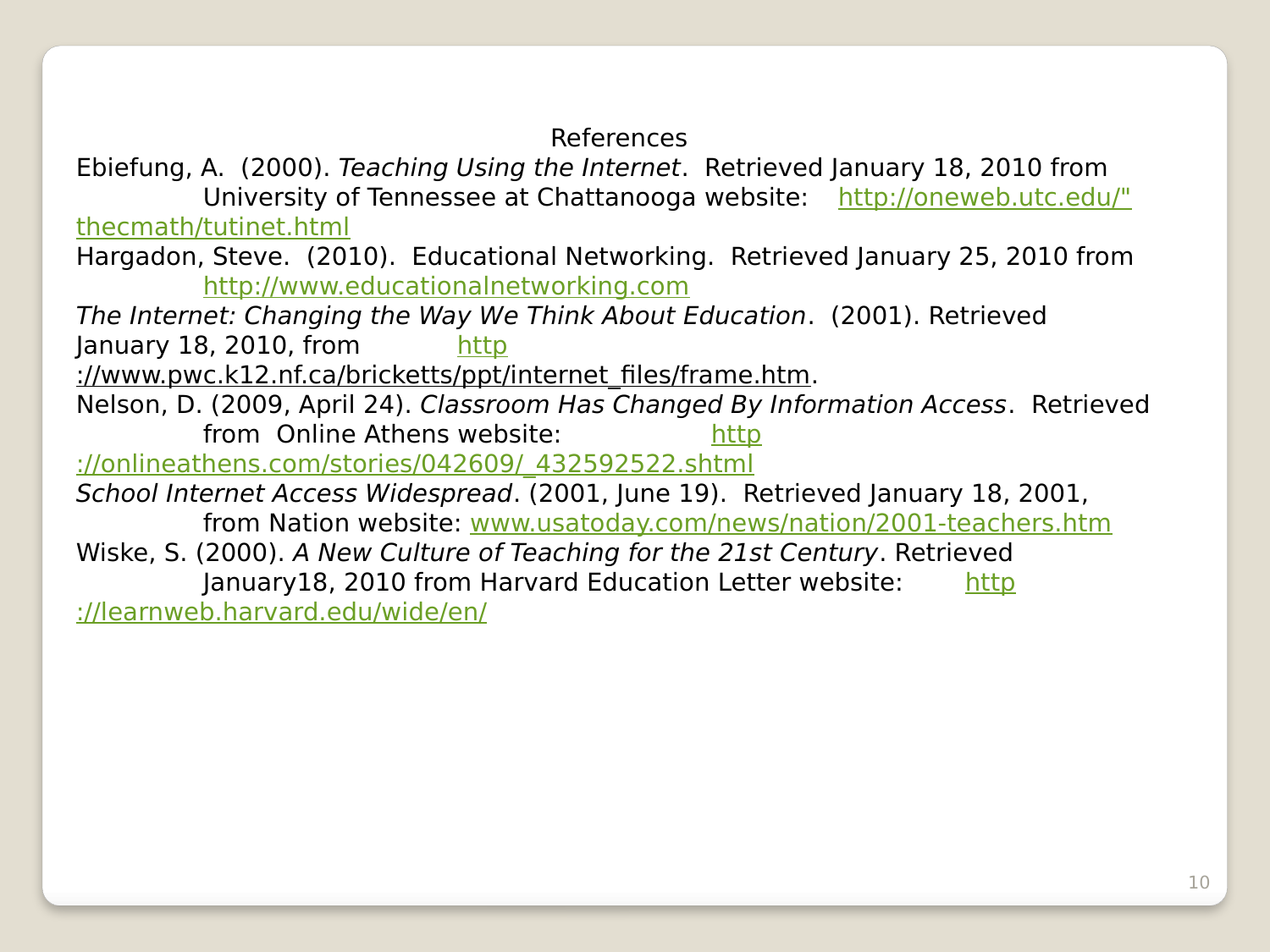

References
Ebiefung, A.  (2000). Teaching Using the Internet.  Retrieved January 18, 2010 from 	University of Tennessee at Chattanooga website: 	http://oneweb.utc.edu/"thecmath/tutinet.html
Hargadon, Steve.  (2010).  Educational Networking.  Retrieved January 25, 2010 from
	http://www.educationalnetworking.com
The Internet: Changing the Way We Think About Education.  (2001). Retrieved 	January 18, 2010, from 	http://www.pwc.k12.nf.ca/bricketts/ppt/internet_files/frame.htm.
Nelson, D. (2009, April 24). Classroom Has Changed By Information Access.  Retrieved 	from  Online Athens website:     	http://onlineathens.com/stories/042609/_432592522.shtml
School Internet Access Widespread. (2001, June 19).  Retrieved January 18, 2001, 	from Nation website: www.usatoday.com/news/nation/2001-teachers.htm
Wiske, S. (2000). A New Culture of Teaching for the 21st Century. Retrieved
	January18, 2010 from Harvard Education Letter website: 	http://learnweb.harvard.edu/wide/en/

10